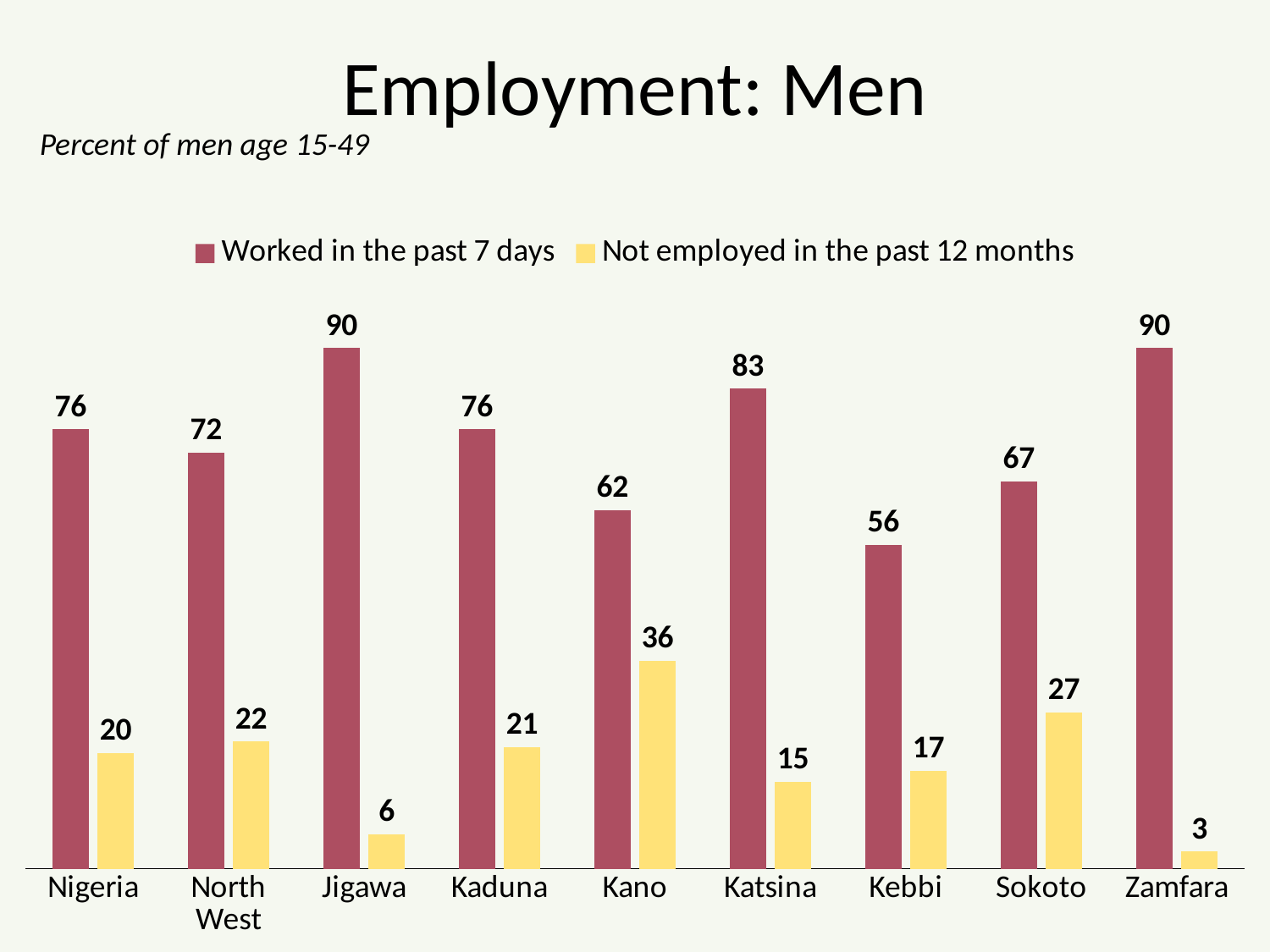

# Employment: Men
Percent of men age 15-49

### Chart

| Category | Worked in the past 7 days | Not employed in the past 12 months |
|---|---|---|
| Nigeria | 76.0 | 20.0 |
| North West | 72.0 | 22.0 |
| Jigawa | 90.0 | 6.0 |
| Kaduna | 76.0 | 21.0 |
| Kano | 62.0 | 36.0 |
| Katsina | 83.0 | 15.0 |
| Kebbi | 56.0 | 17.0 |
| Sokoto | 67.0 | 27.0 |
| Zamfara | 90.0 | 3.0 |